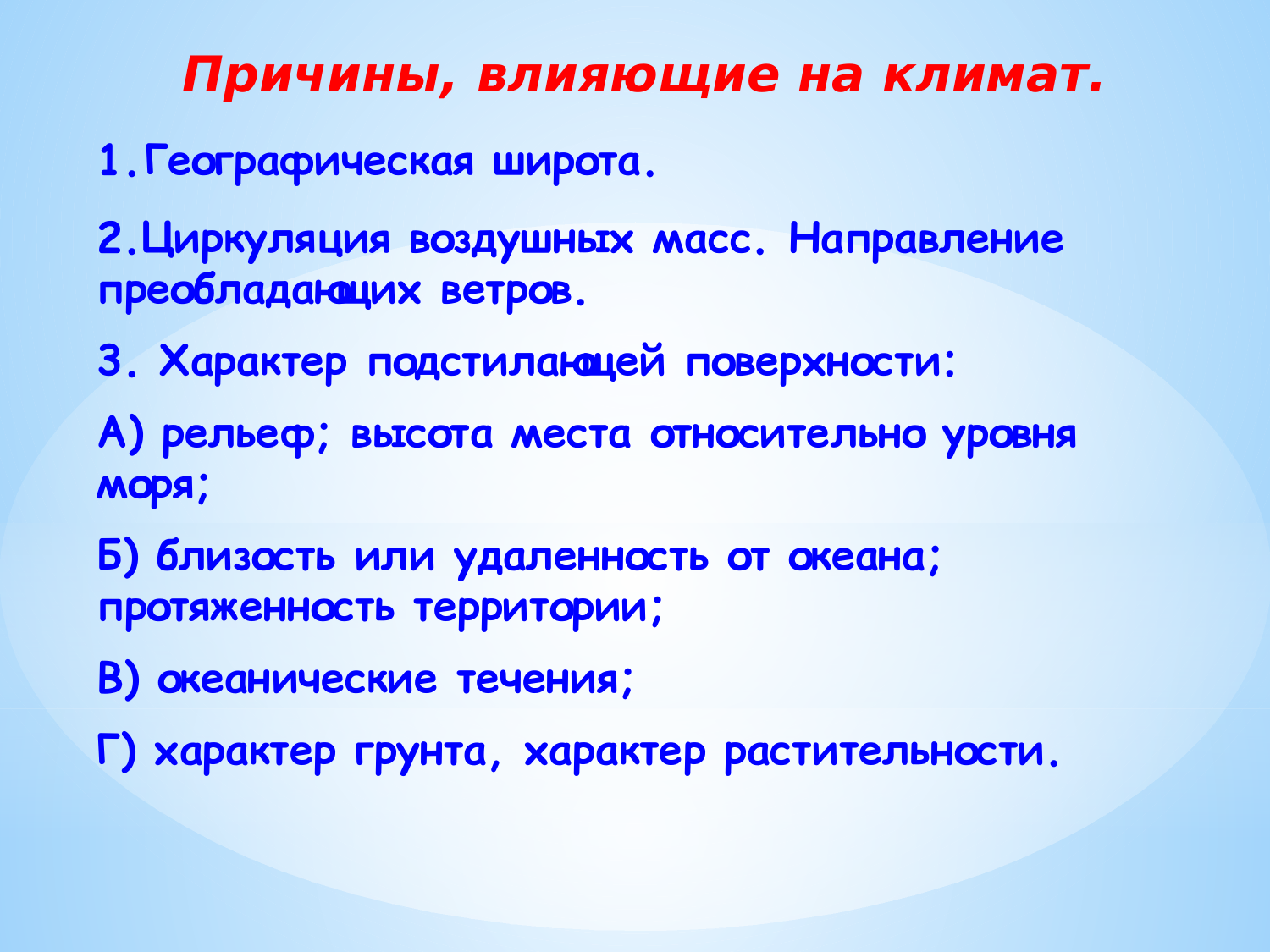

Причины, влияющие на климат.
Географическая широта.

2.Циркуляция воздушных масс. Направление преобладающих ветров.
3. Характер подстилающей поверхности:
А) рельеф; высота места относительно уровня моря;
Б) близость или удаленность от океана; протяженность территории;
В) океанические течения;
Г) характер грунта, характер растительности.